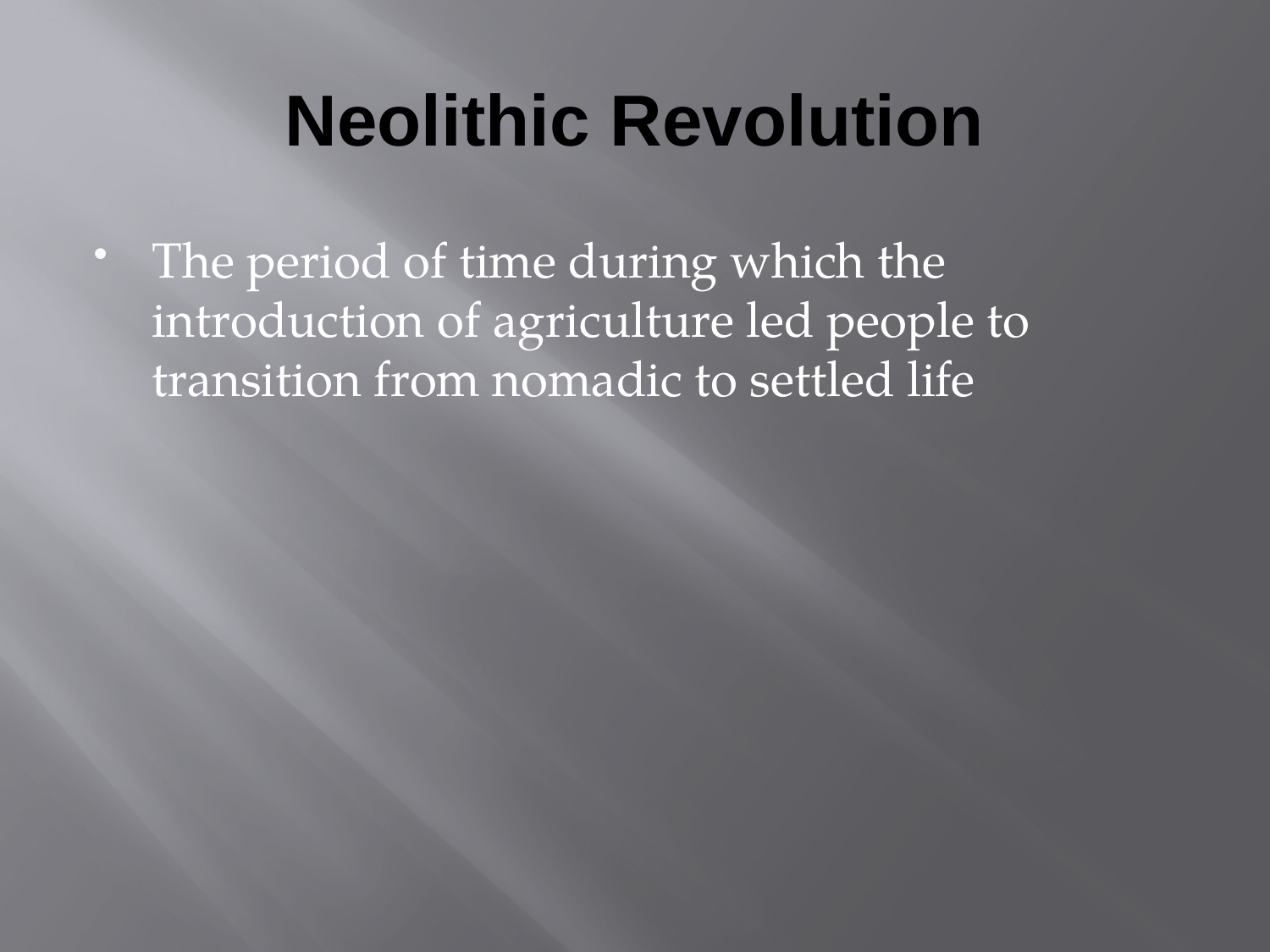

# Neolithic Revolution
The period of time during which the introduction of agriculture led people to transition from nomadic to settled life